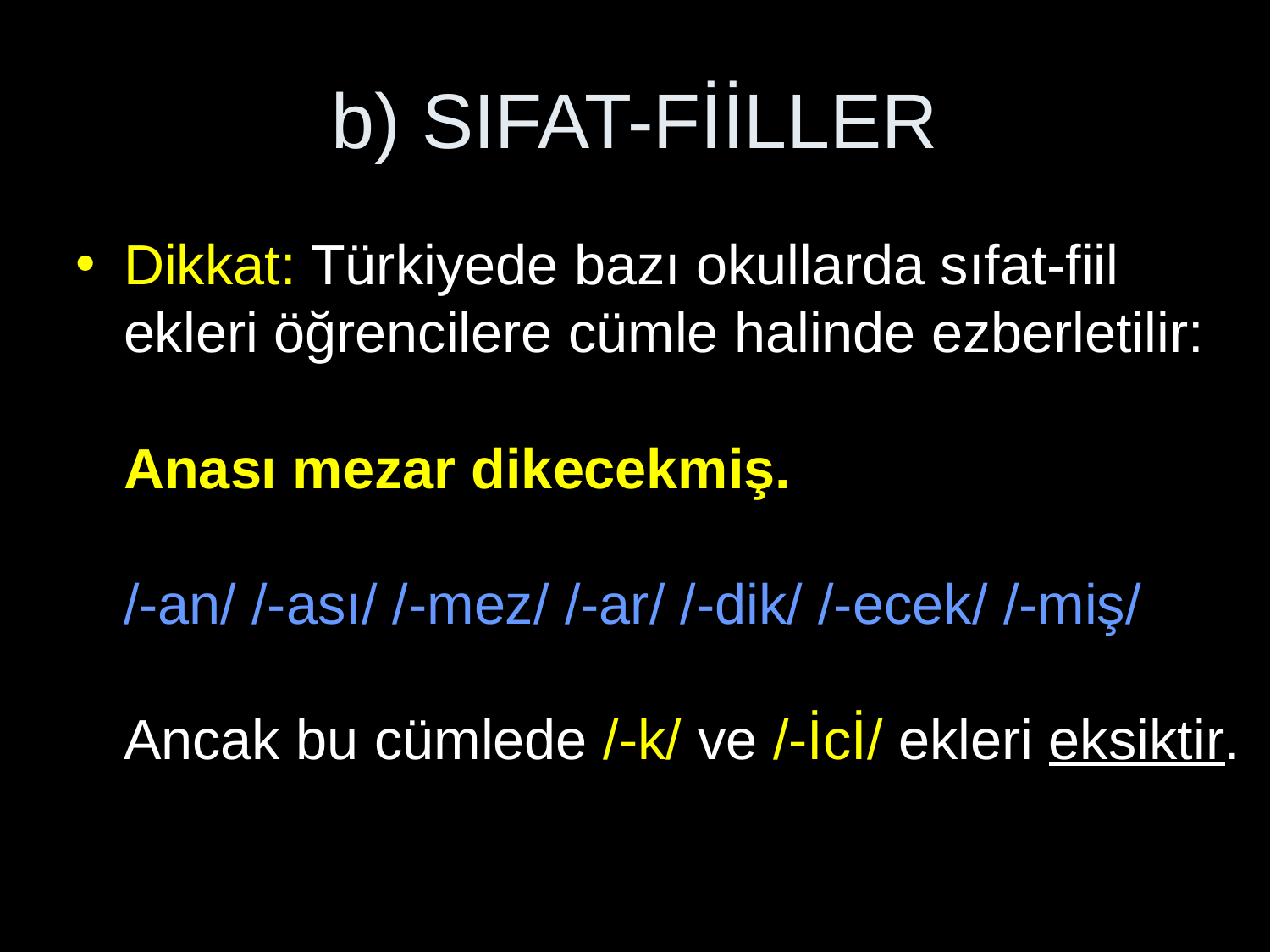

# b) SIFAT-FİİLLER
Dikkat: Türkiyede bazı okullarda sıfat-fiil ekleri öğrencilere cümle halinde ezberletilir:
Anası mezar dikecekmiş.
/-an/ /-ası/ /-mez/ /-ar/ /-dik/ /-ecek/ /-miş/
Ancak bu cümlede /-k/ ve /-İcİ/ ekleri eksiktir.